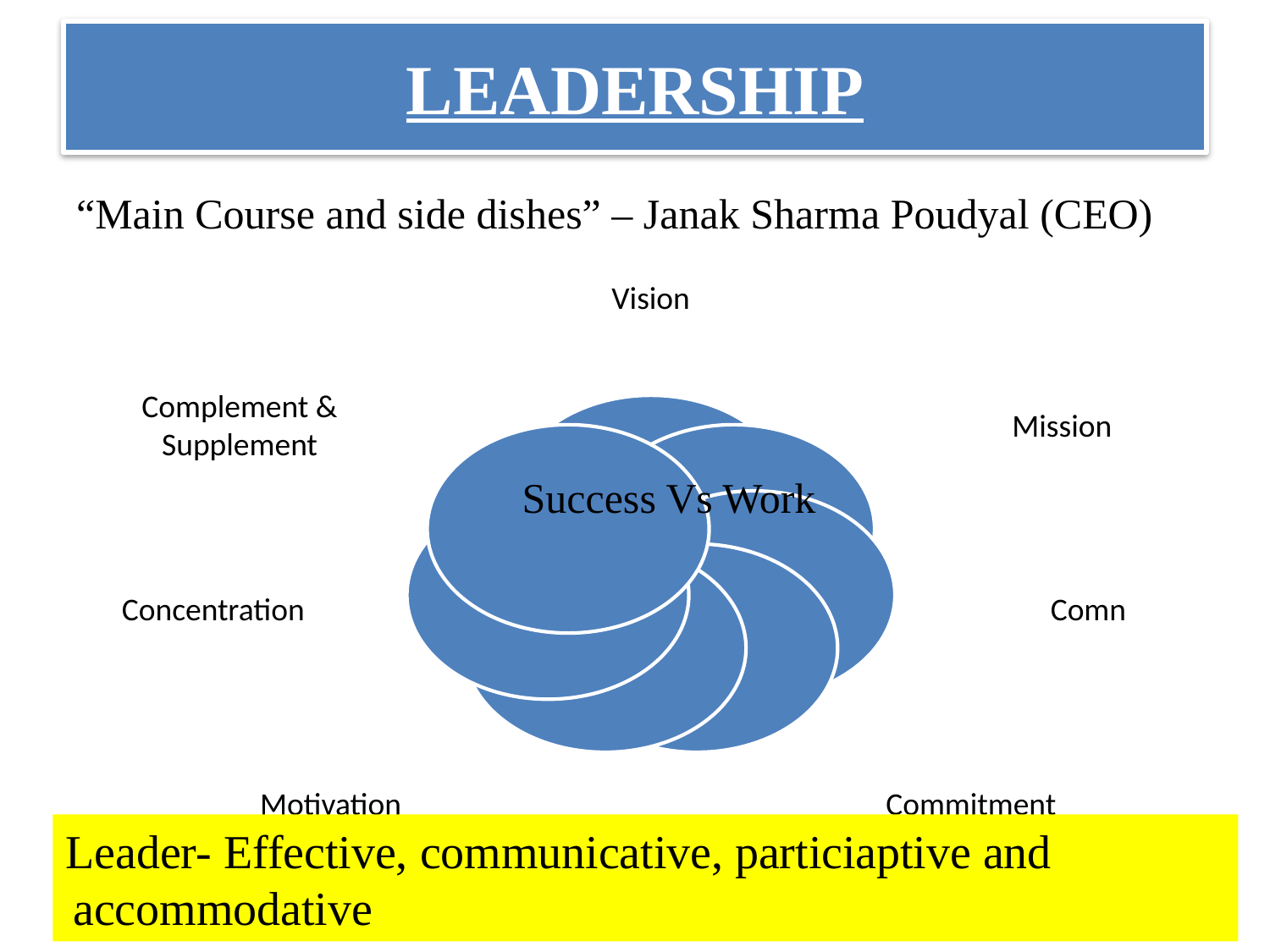

# LEADERSHIP
“Main Course and side dishes” – Janak Sharma Poudyal (CEO)

Vision
Mission
Comn
Commitment
Motivation
Concentration
Complement & Supplement
Success Vs Work
Leader- Effective, communicative, particiaptive and accommodative